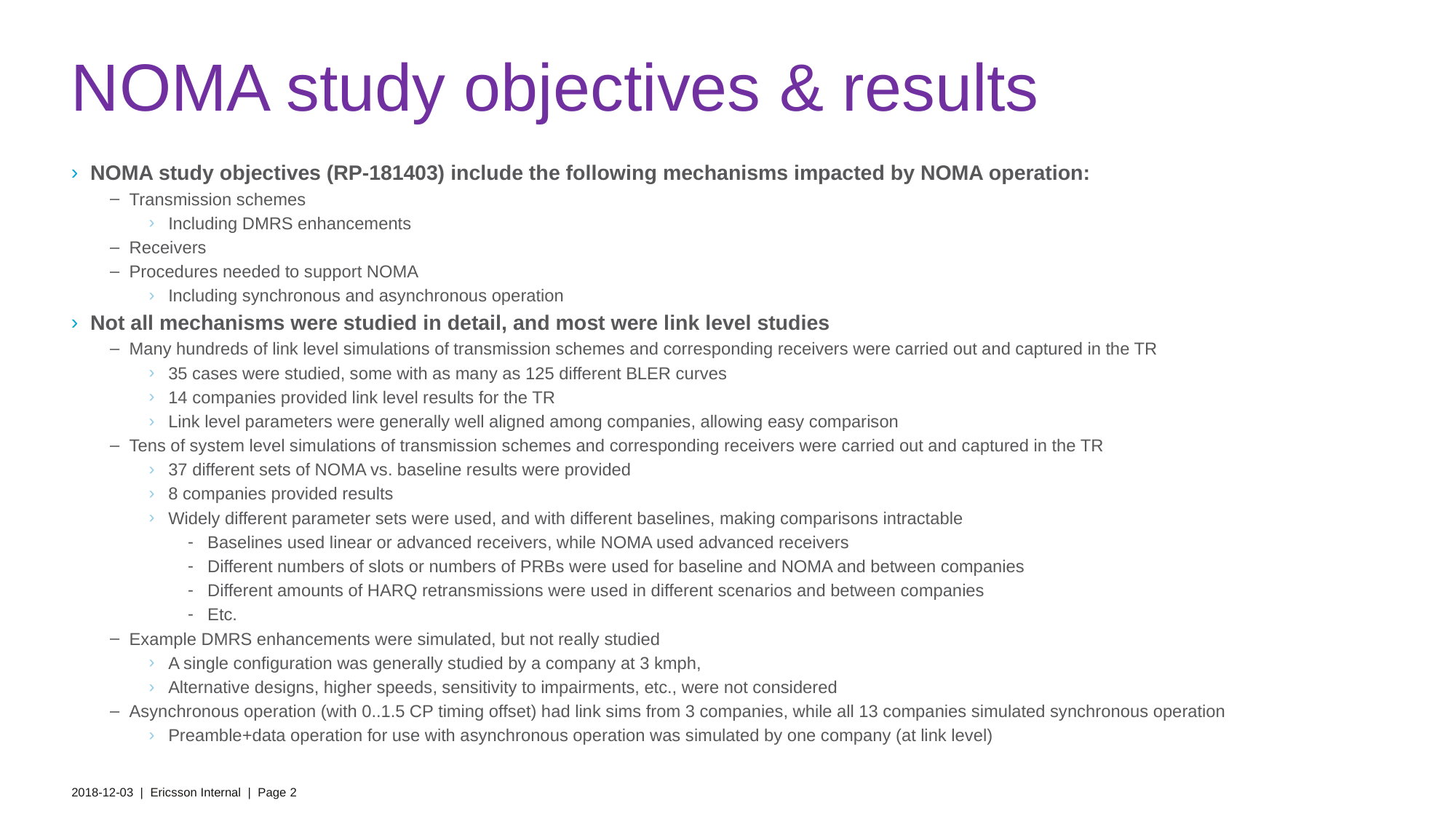

# NOMA study objectives & results
NOMA study objectives (RP-181403) include the following mechanisms impacted by NOMA operation:
Transmission schemes
Including DMRS enhancements
Receivers
Procedures needed to support NOMA
Including synchronous and asynchronous operation
Not all mechanisms were studied in detail, and most were link level studies
Many hundreds of link level simulations of transmission schemes and corresponding receivers were carried out and captured in the TR
35 cases were studied, some with as many as 125 different BLER curves
14 companies provided link level results for the TR
Link level parameters were generally well aligned among companies, allowing easy comparison
Tens of system level simulations of transmission schemes and corresponding receivers were carried out and captured in the TR
37 different sets of NOMA vs. baseline results were provided
8 companies provided results
Widely different parameter sets were used, and with different baselines, making comparisons intractable
Baselines used linear or advanced receivers, while NOMA used advanced receivers
Different numbers of slots or numbers of PRBs were used for baseline and NOMA and between companies
Different amounts of HARQ retransmissions were used in different scenarios and between companies
Etc.
Example DMRS enhancements were simulated, but not really studied
A single configuration was generally studied by a company at 3 kmph,
Alternative designs, higher speeds, sensitivity to impairments, etc., were not considered
Asynchronous operation (with 0..1.5 CP timing offset) had link sims from 3 companies, while all 13 companies simulated synchronous operation
Preamble+data operation for use with asynchronous operation was simulated by one company (at link level)